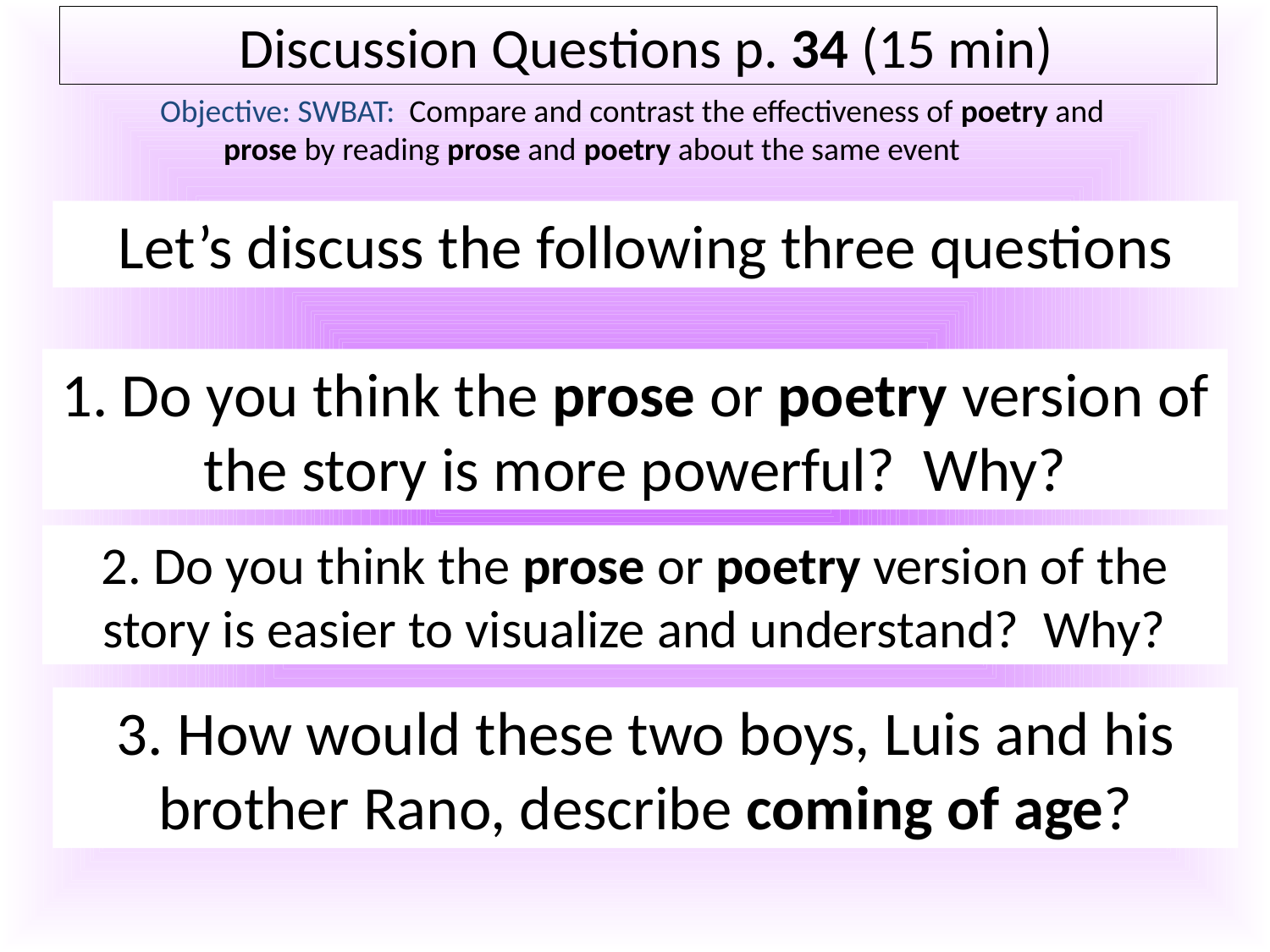

# Discussion Questions p. 34 (15 min)
Objective: SWBAT:  Compare and contrast the effectiveness of poetry and prose by reading prose and poetry about the same event
Let’s discuss the following three questions
1. Do you think the prose or poetry version of the story is more powerful?  Why?
2. Do you think the prose or poetry version of the story is easier to visualize and understand?  Why?
3. How would these two boys, Luis and his brother Rano, describe coming of age?